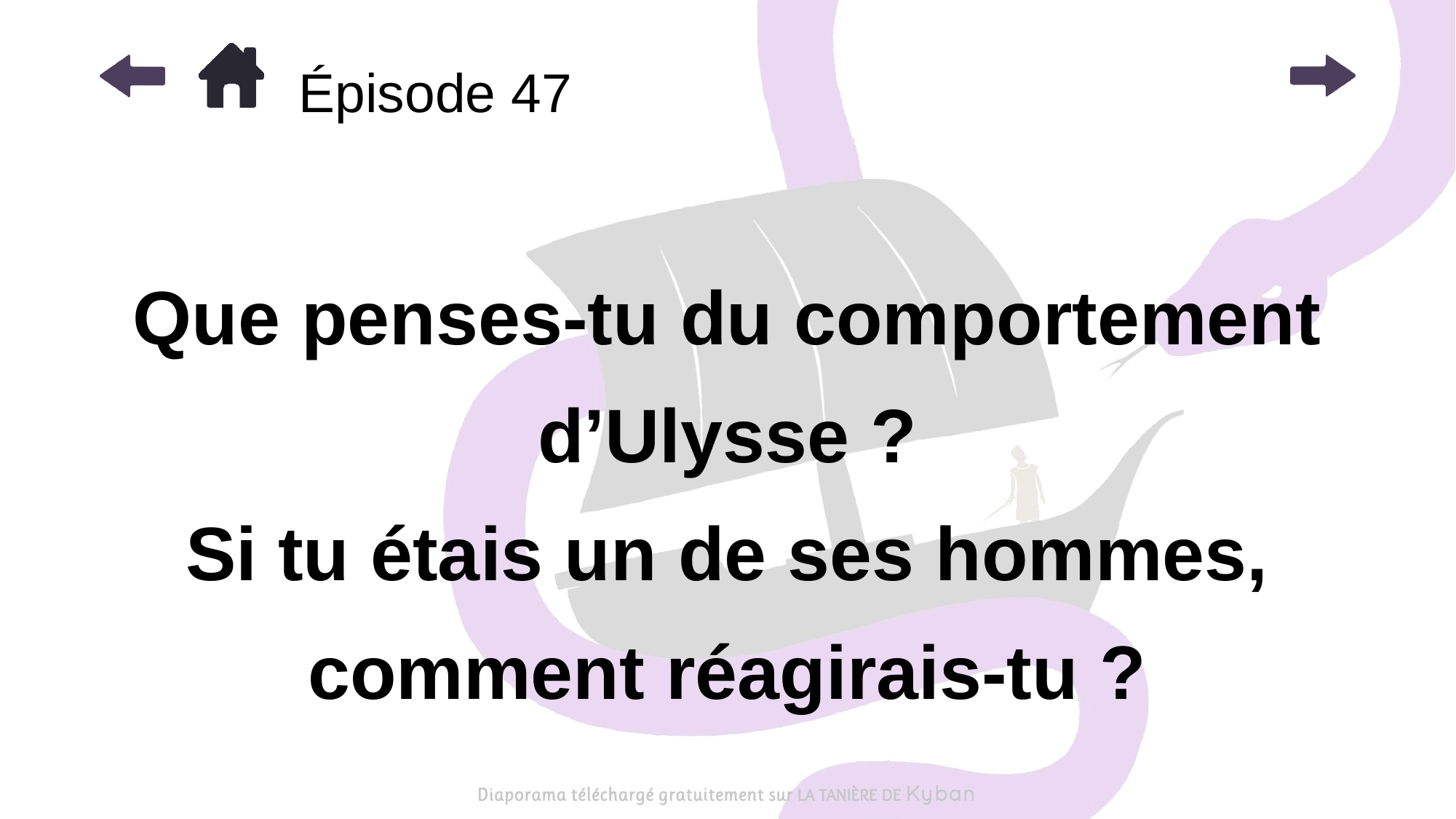

# Épisode 47
Que penses-tu du comportement d’Ulysse ?
Si tu étais un de ses hommes, comment réagirais-tu ?